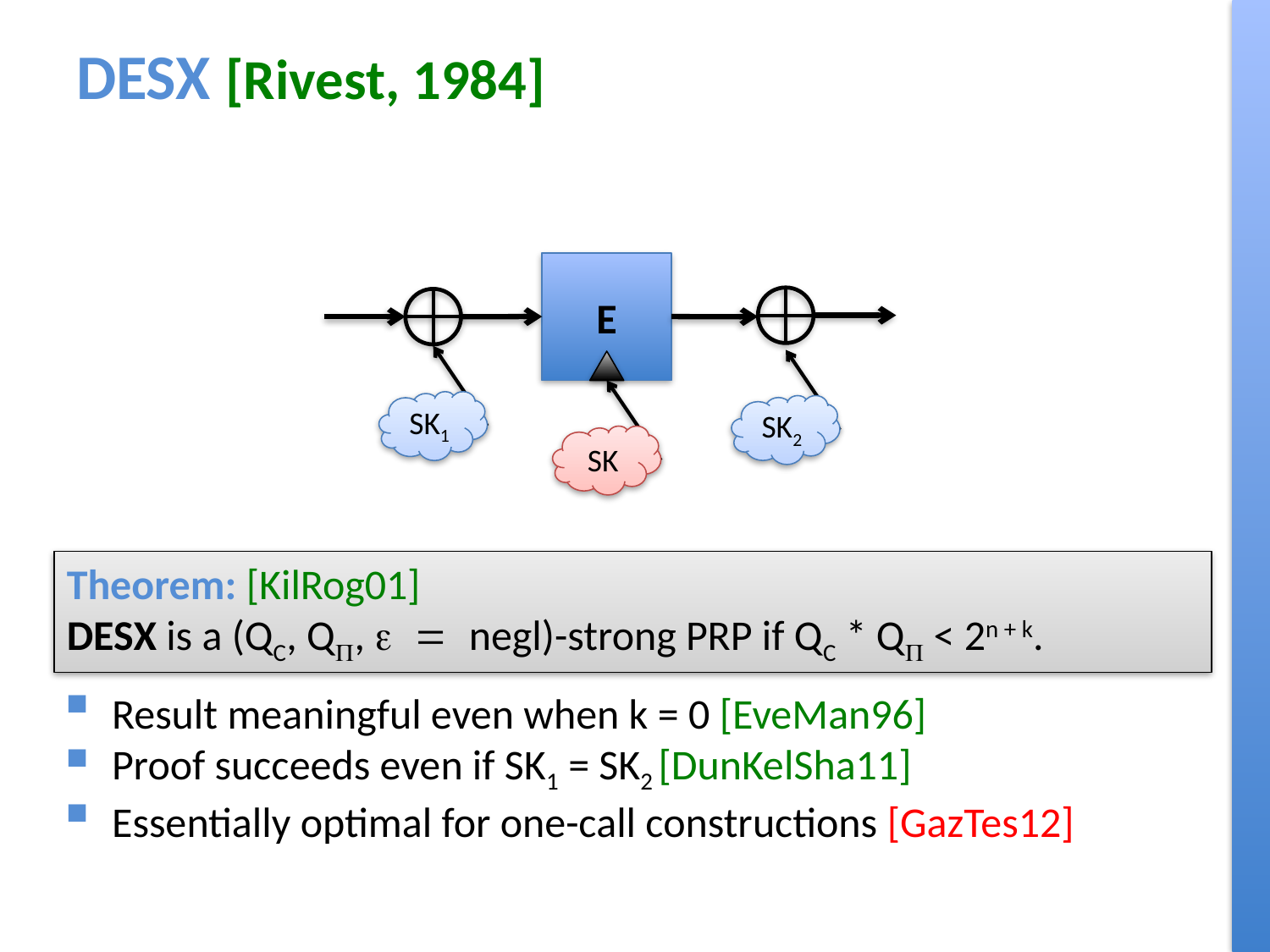

# DESX [Rivest, 1984]
E

SK1
SK2
SK
Theorem: [KilRog01]
DESX is a (QC, QΠ, ε = negl)-strong PRP if QC * QΠ < 2n + k.
Result meaningful even when k = 0 [EveMan96]
Proof succeeds even if SK1 = SK2 [DunKelSha11]
Essentially optimal for one-call constructions [GazTes12]